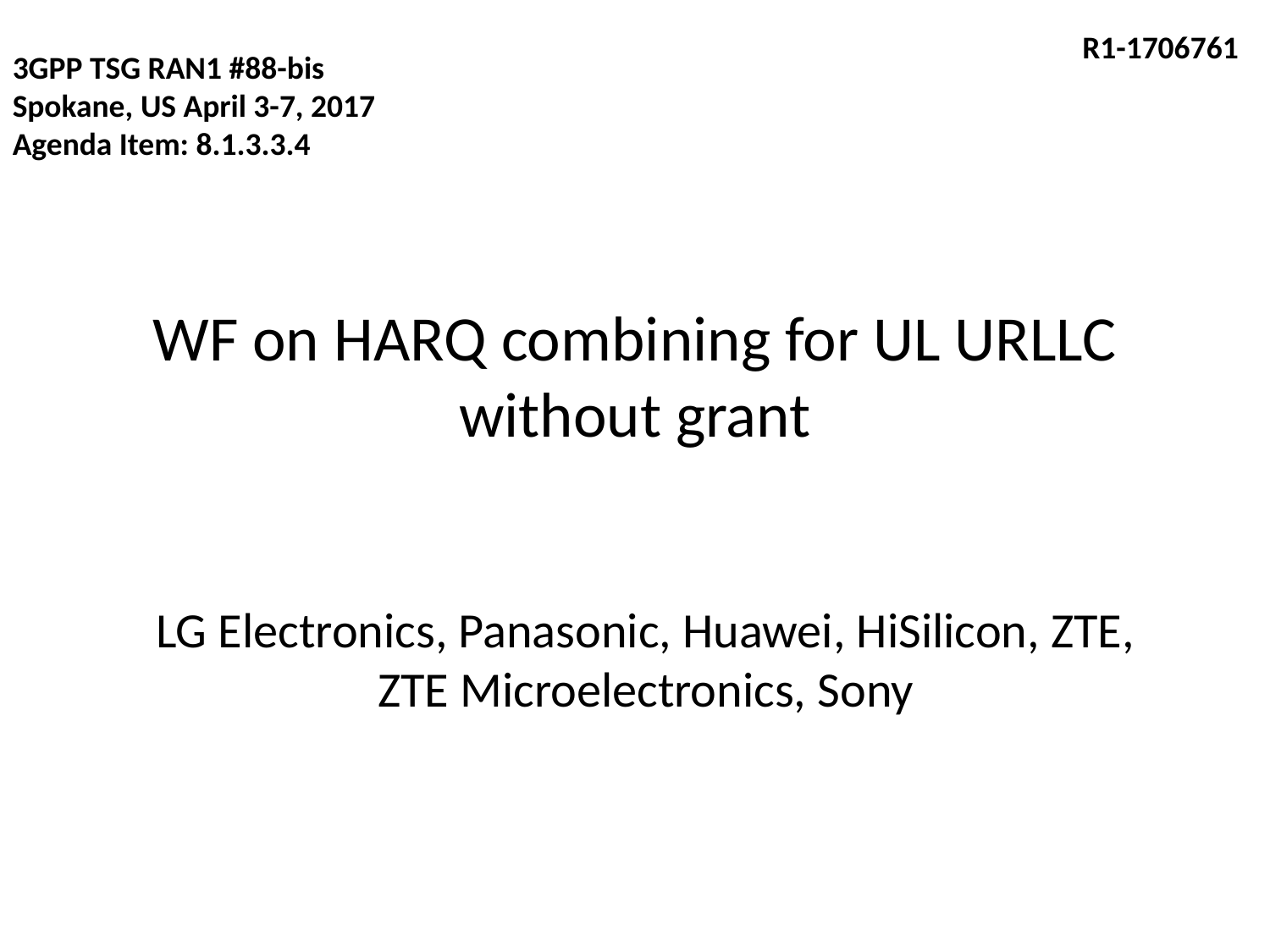

R1-1706761
3GPP TSG RAN1 #88-bis
Spokane, US April 3-7, 2017
Agenda Item: 8.1.3.3.4
# WF on HARQ combining for UL URLLC without grant
LG Electronics, Panasonic, Huawei, HiSilicon, ZTE, ZTE Microelectronics, Sony